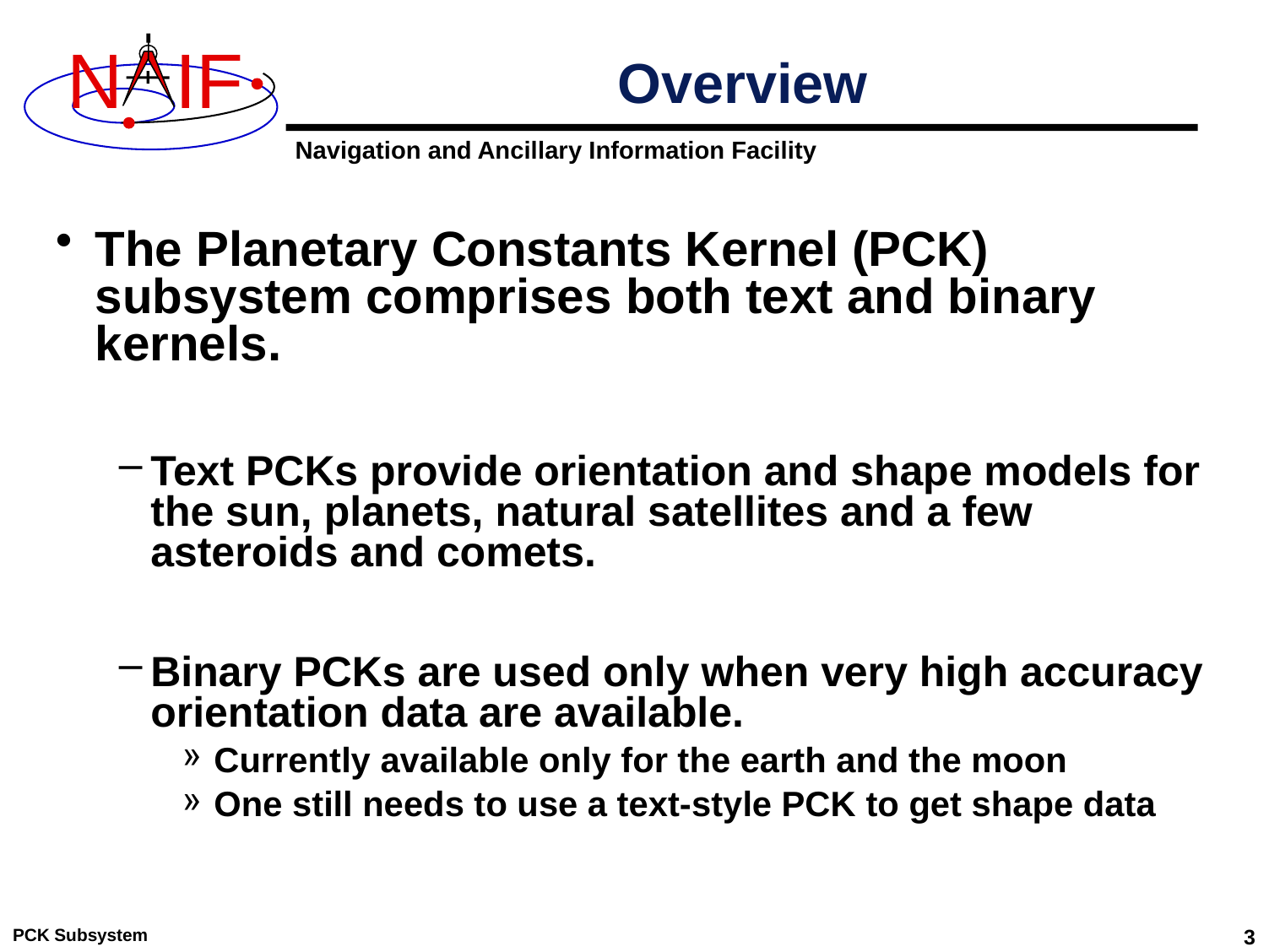

# Overview
The Planetary Constants Kernel (PCK) subsystem comprises both text and binary kernels.

Text PCKs provide orientation and shape models for the sun, planets, natural satellites and a few asteroids and comets.

Binary PCKs are used only when very high accuracy orientation data are available.
Currently available only for the earth and the moon
One still needs to use a text-style PCK to get shape data
PCK Subsystem
3